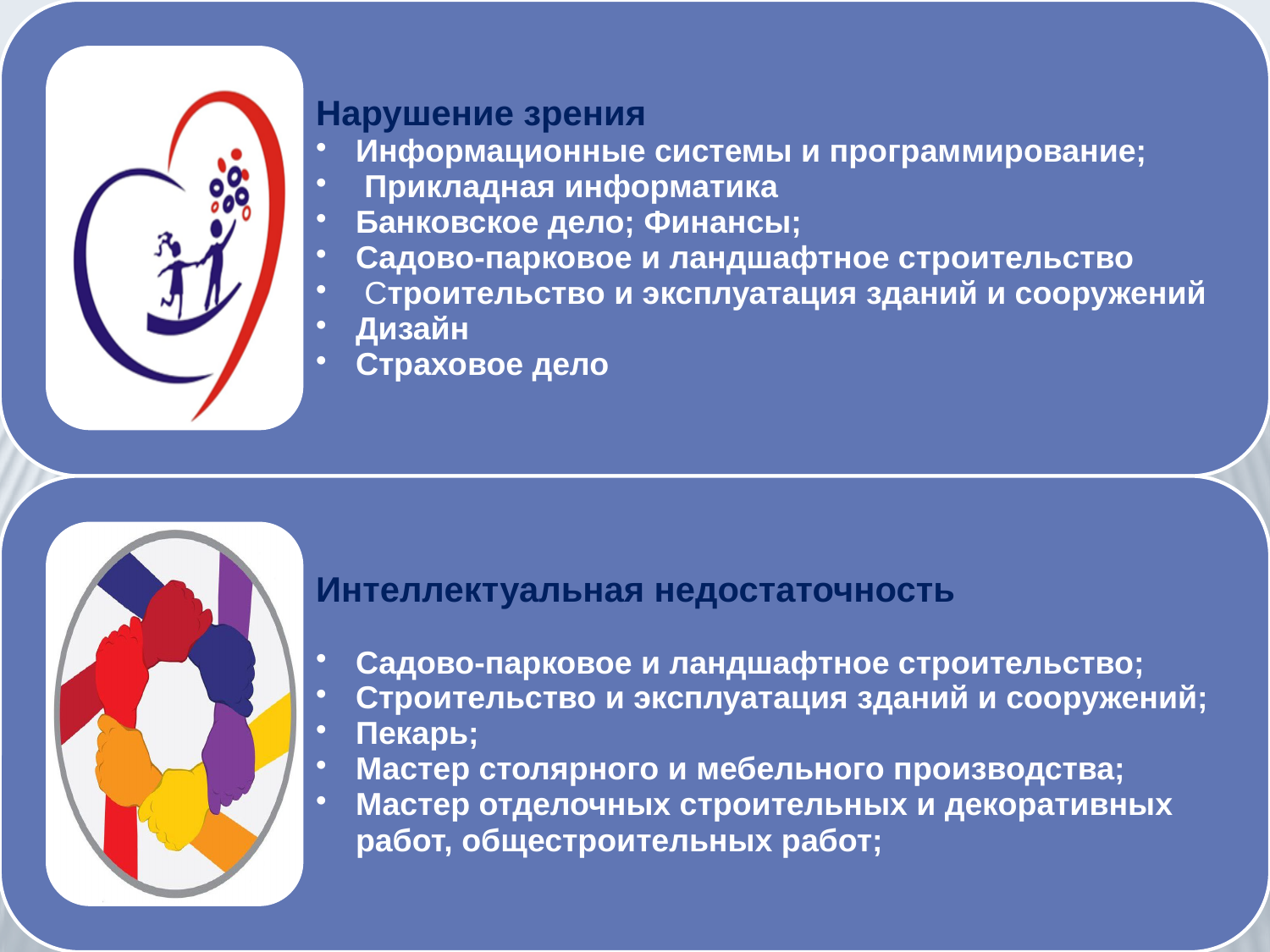

Нарушение зрения
Интеллектуальная недостаточность
Садово-парковое и ландшафтное строительство;
Банковское дело; Финансы;
Дизайн
Садово-парковое и ландшафтное строительство
 Строительство и эксплуатация зданий и сооружений
Информационные системы и программирование;
Строительство и эксплуатация зданий и сооружений;
Пекарь;
Мастер столярного и мебельного производства;
Мастер отделочных строительных и декоративных работ, общестроительных работ;
Страховое дело
 Прикладная информатика